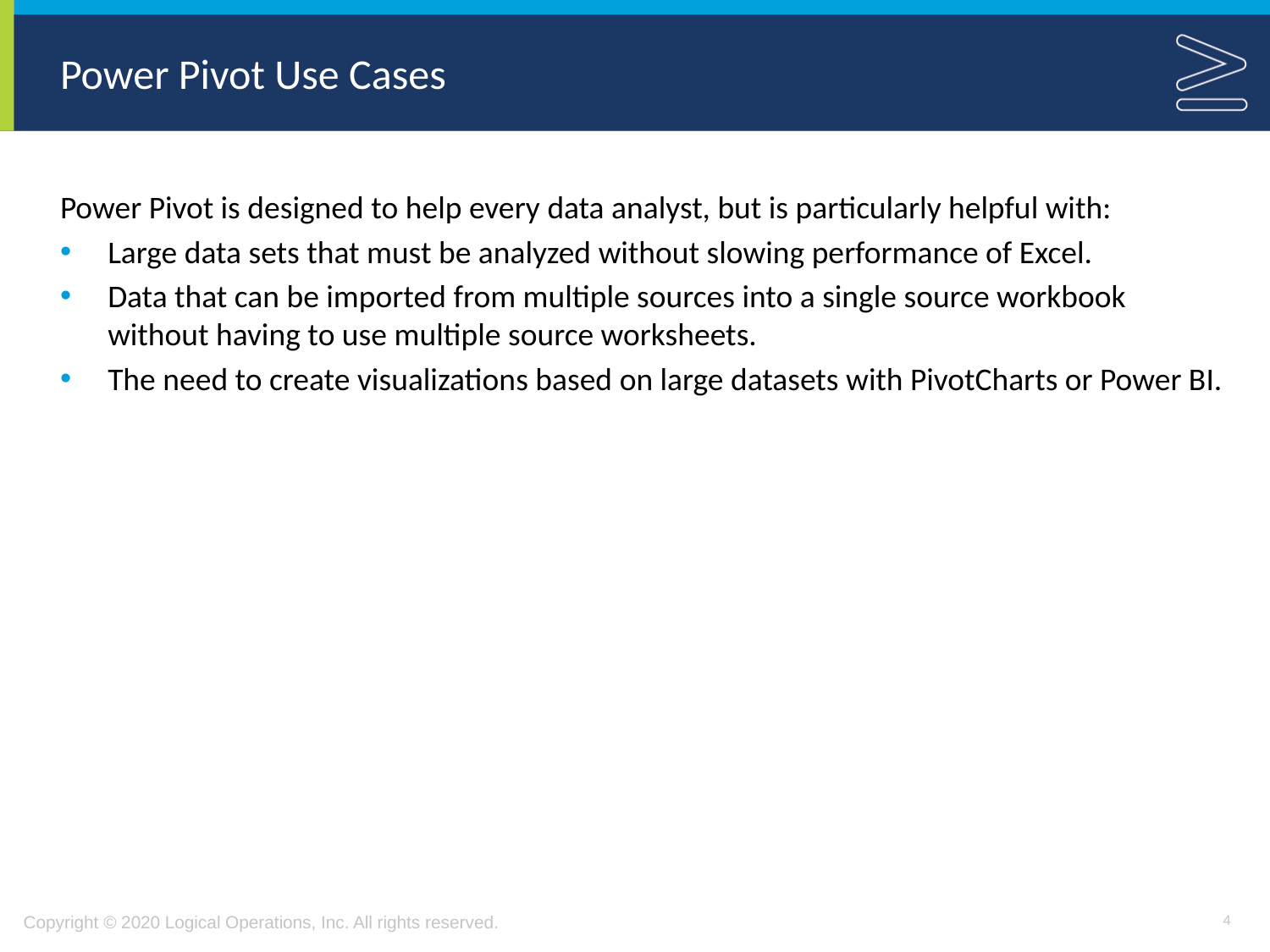

# Power Pivot Use Cases
Power Pivot is designed to help every data analyst, but is particularly helpful with:
Large data sets that must be analyzed without slowing performance of Excel.
Data that can be imported from multiple sources into a single source workbook without having to use multiple source worksheets.
The need to create visualizations based on large datasets with PivotCharts or Power BI.
4